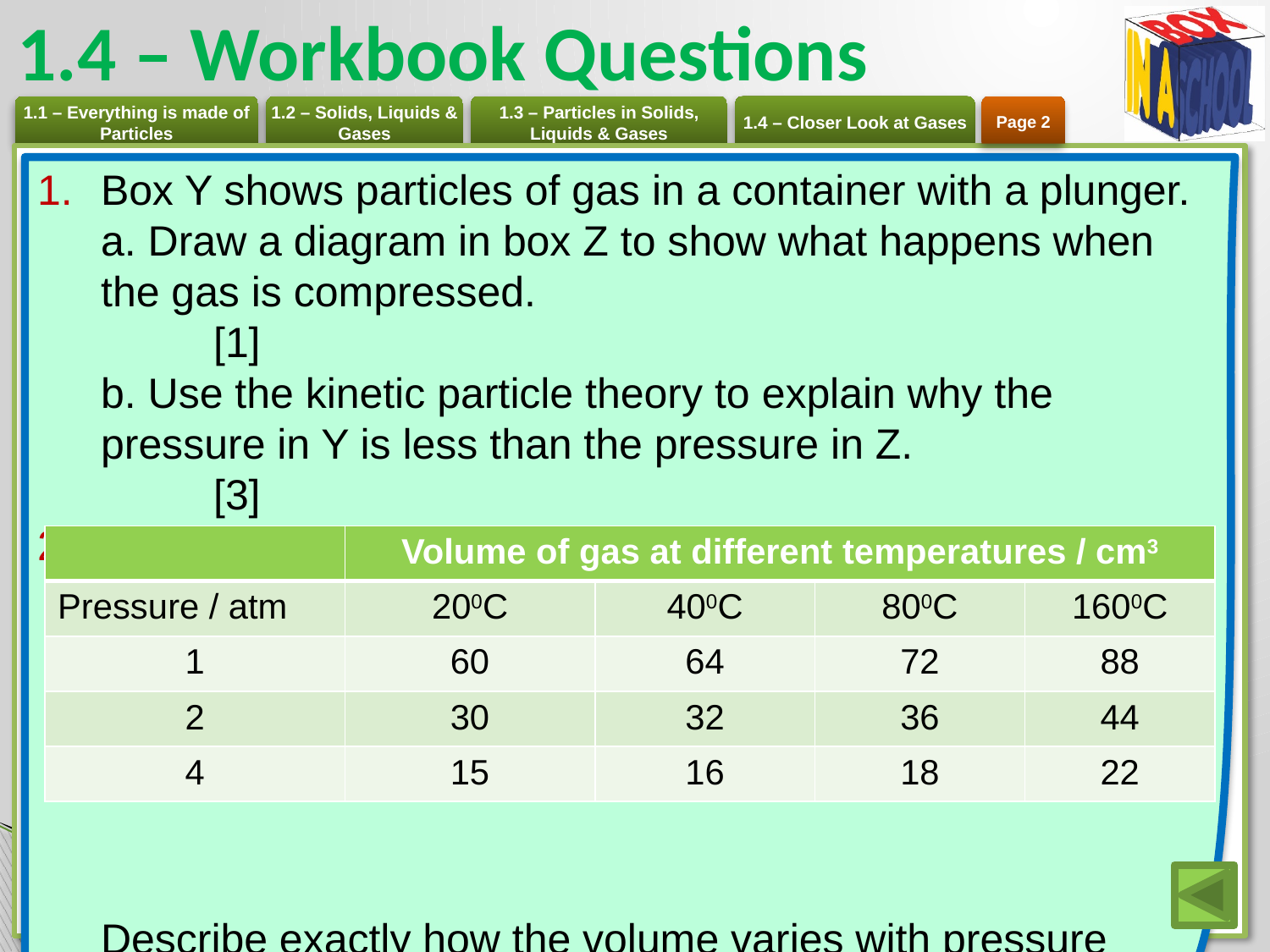

# 1.4 – Workbook Questions
Page 2
Box Y shows particles of gas in a container with a plunger.
a. Draw a diagram in box Z to show what happens when the gas is compressed. 				[1]
b. Use the kinetic particle theory to explain why the pressure in Y is less than the pressure in Z.		[3]
The table shows how the volume of a gas changes with temperature and pressure.
Describe exactly how the volume varies with pressure
when the temperature is constant.		         [2]
|  | Volume of gas at different temperatures / cm3 |  |  |  |
| --- | --- | --- | --- | --- |
| Pressure / atm | 200C | 400C | 800C | 1600C |
| 1 | 60 | 64 | 72 | 88 |
| 2 | 30 | 32 | 36 | 44 |
| 4 | 15 | 16 | 18 | 22 |